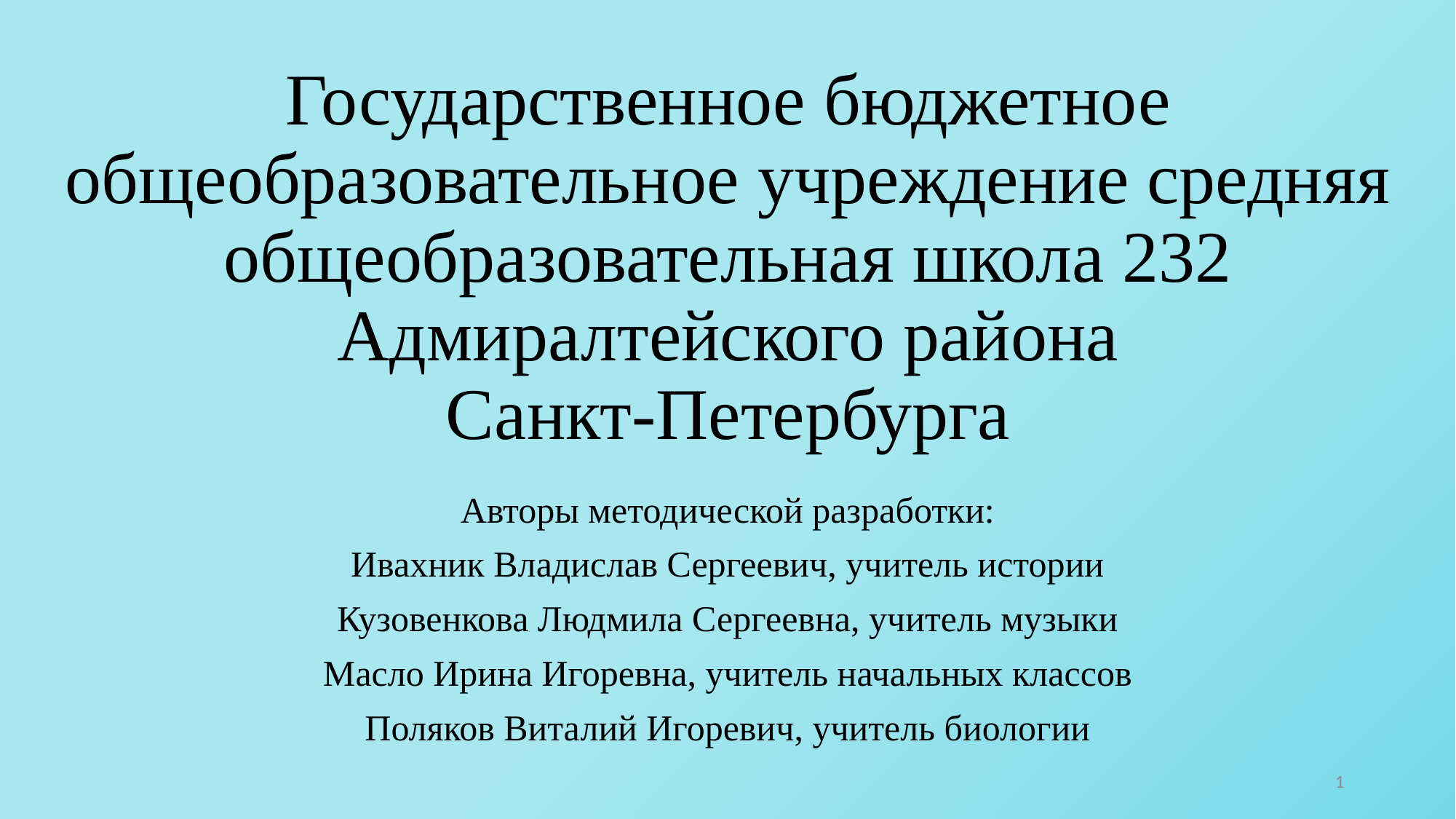

# Государственное бюджетное общеобразовательное учреждение средняя общеобразовательная школа 232 Адмиралтейского района Санкт-Петербурга
Авторы методической разработки:
Ивахник Владислав Сергеевич, учитель истории
Кузовенкова Людмила Сергеевна, учитель музыки
Масло Ирина Игоревна, учитель начальных классов
Поляков Виталий Игоревич, учитель биологии
1